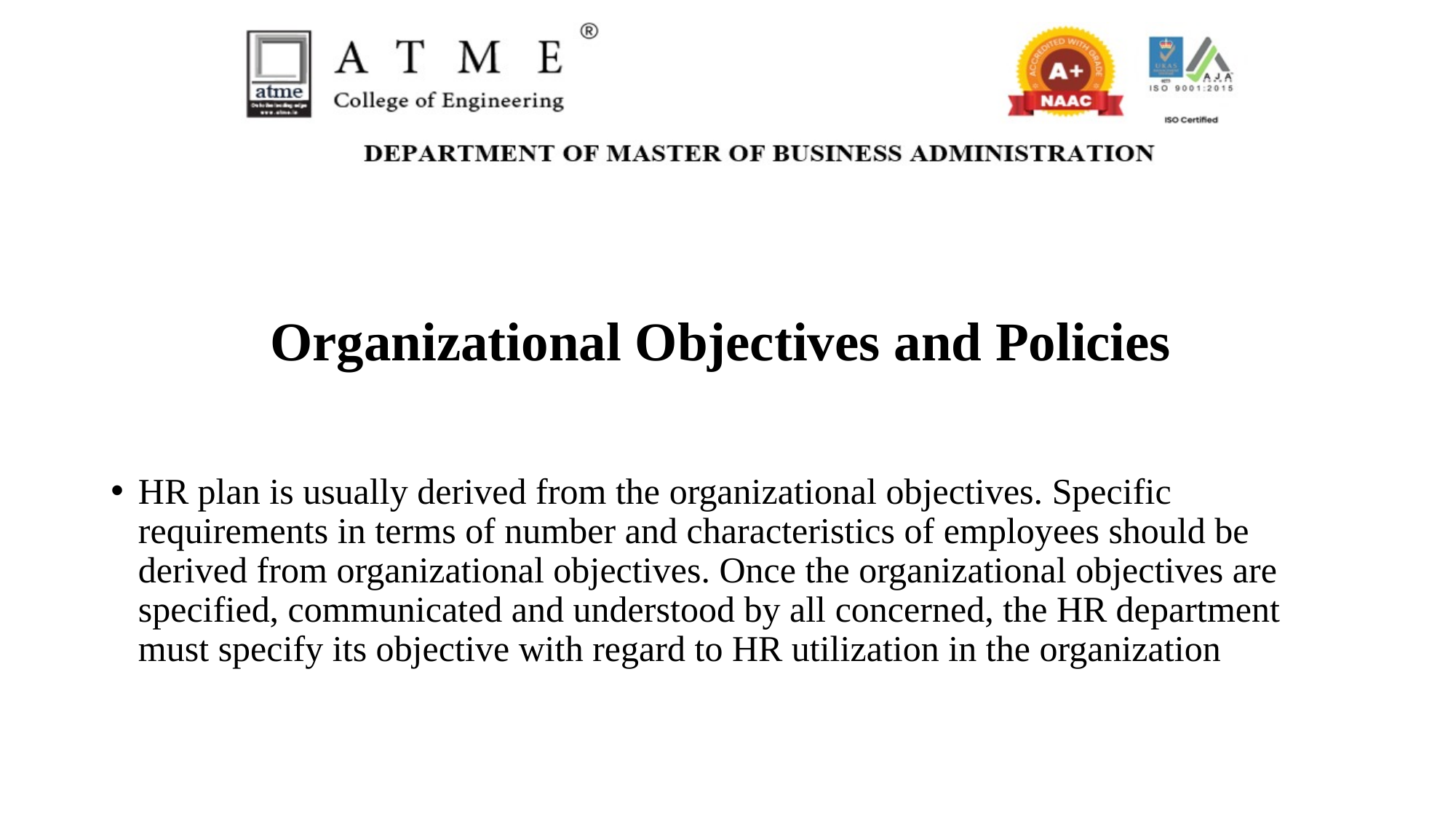

# Organizational Objectives and Policies
HR plan is usually derived from the organizational objectives. Specific requirements in terms of number and characteristics of employees should be derived from organizational objectives. Once the organizational objectives are specified, communicated and understood by all concerned, the HR department must specify its objective with regard to HR utilization in the organization